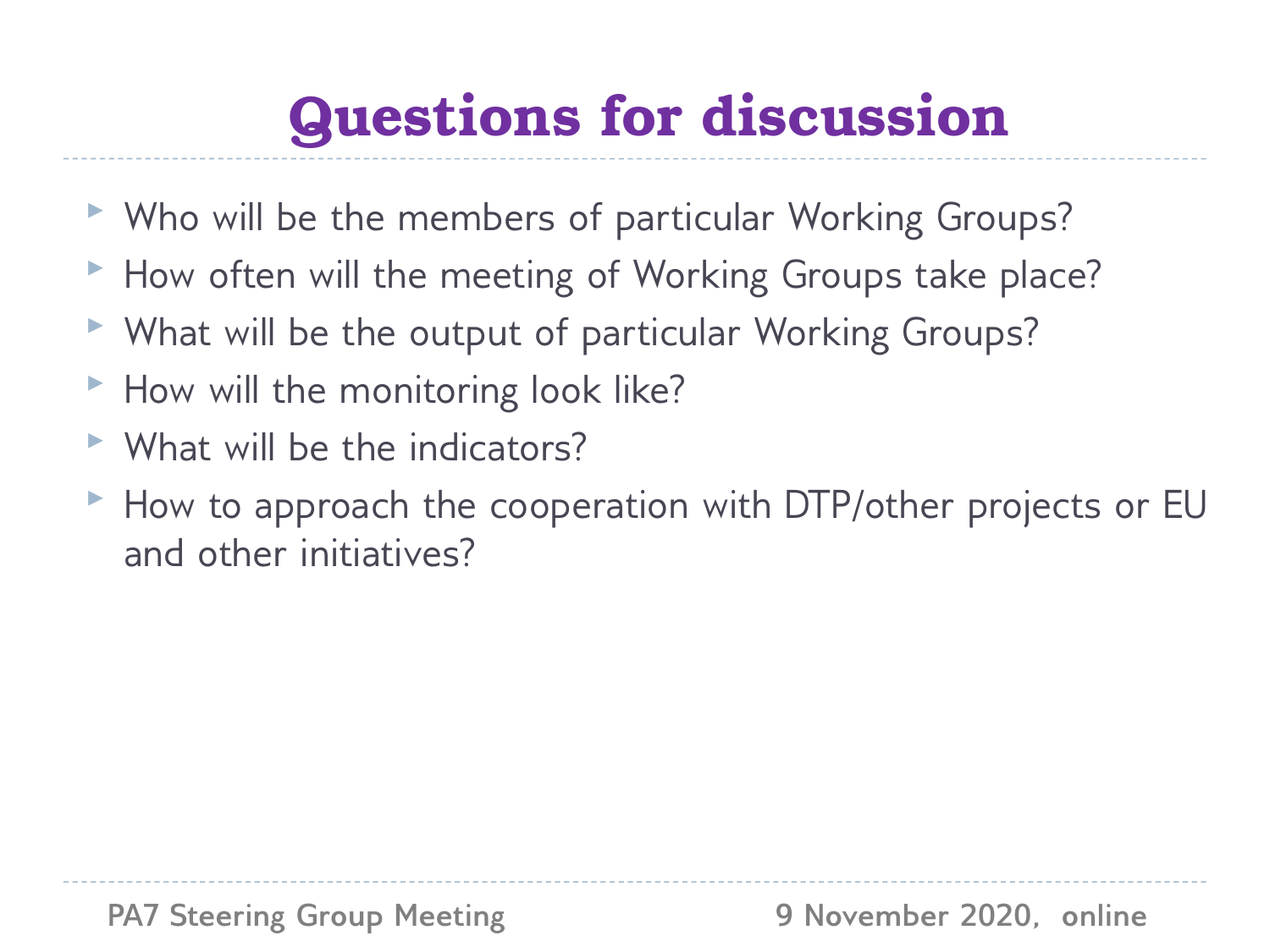

# Questions for discussion

Who will be the members of particular Working Groups?
How often will the meeting of Working Groups take place?
What will be the output of particular Working Groups?
How will the monitoring look like?
What will be the indicators?
How to approach the cooperation with DTP/other projects or EU and other initiatives?

PA7 Steering Group Meeting                          9 November 2020,  online